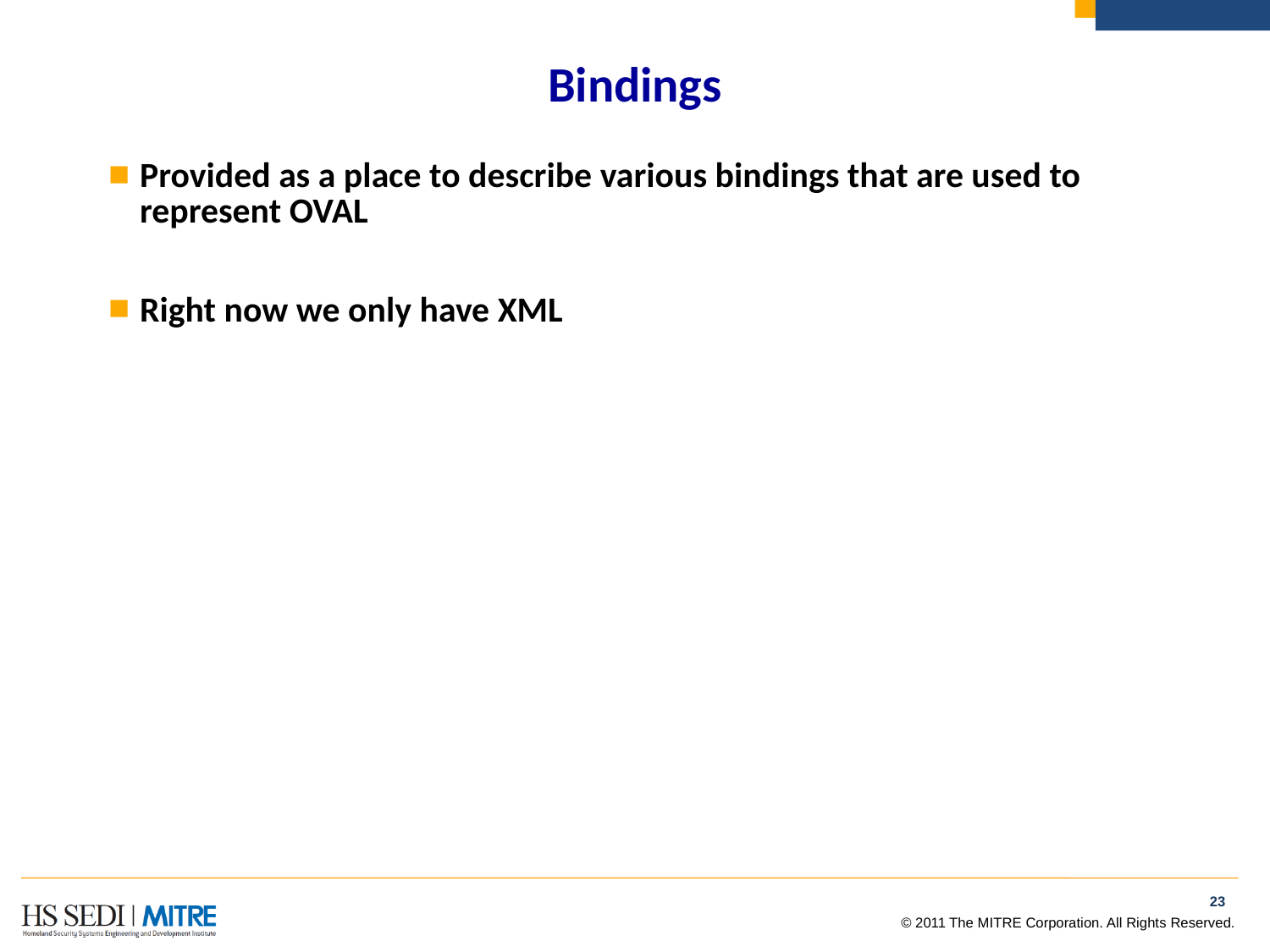

# Bindings
Provided as a place to describe various bindings that are used to represent OVAL

Right now we only have XML
23